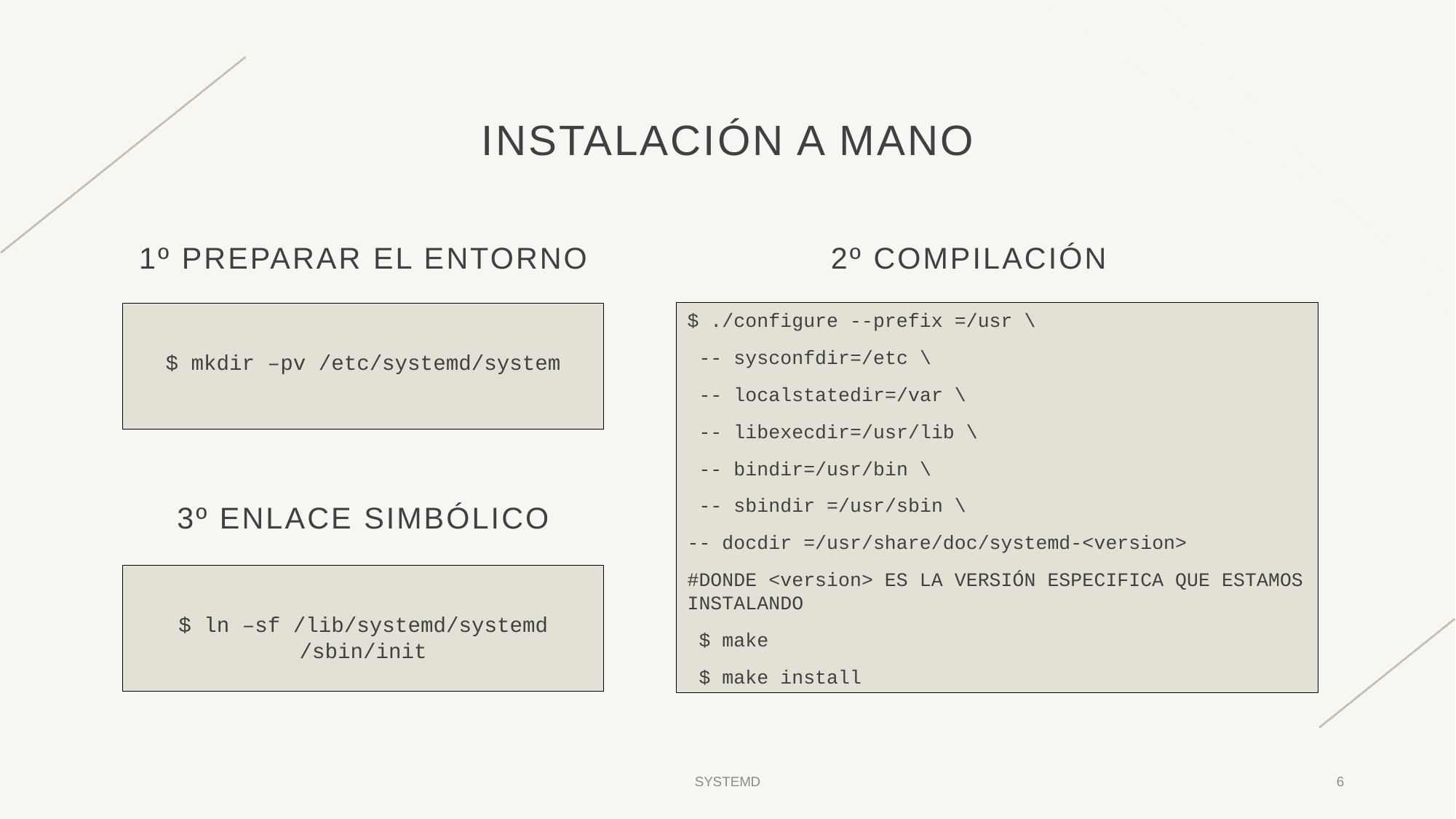

# INSTALACIÓN a mano
1º PREPARAR EL ENTORNO
2º COMPILACIÓN
$ ./configure --prefix =/usr \
 -- sysconfdir=/etc \
 -- localstatedir=/var \
 -- libexecdir=/usr/lib \
 -- bindir=/usr/bin \
 -- sbindir =/usr/sbin \
-- docdir =/usr/share/doc/systemd-<version>
#DONDE <version> ES LA VERSIÓN ESPECIFICA QUE ESTAMOS INSTALANDO
 $ make
 $ make install

$ mkdir –pv /etc/systemd/system
3º ENLACE SIMBÓLICO

$ ln –sf /lib/systemd/systemd /sbin/init
SYSTEMD
6